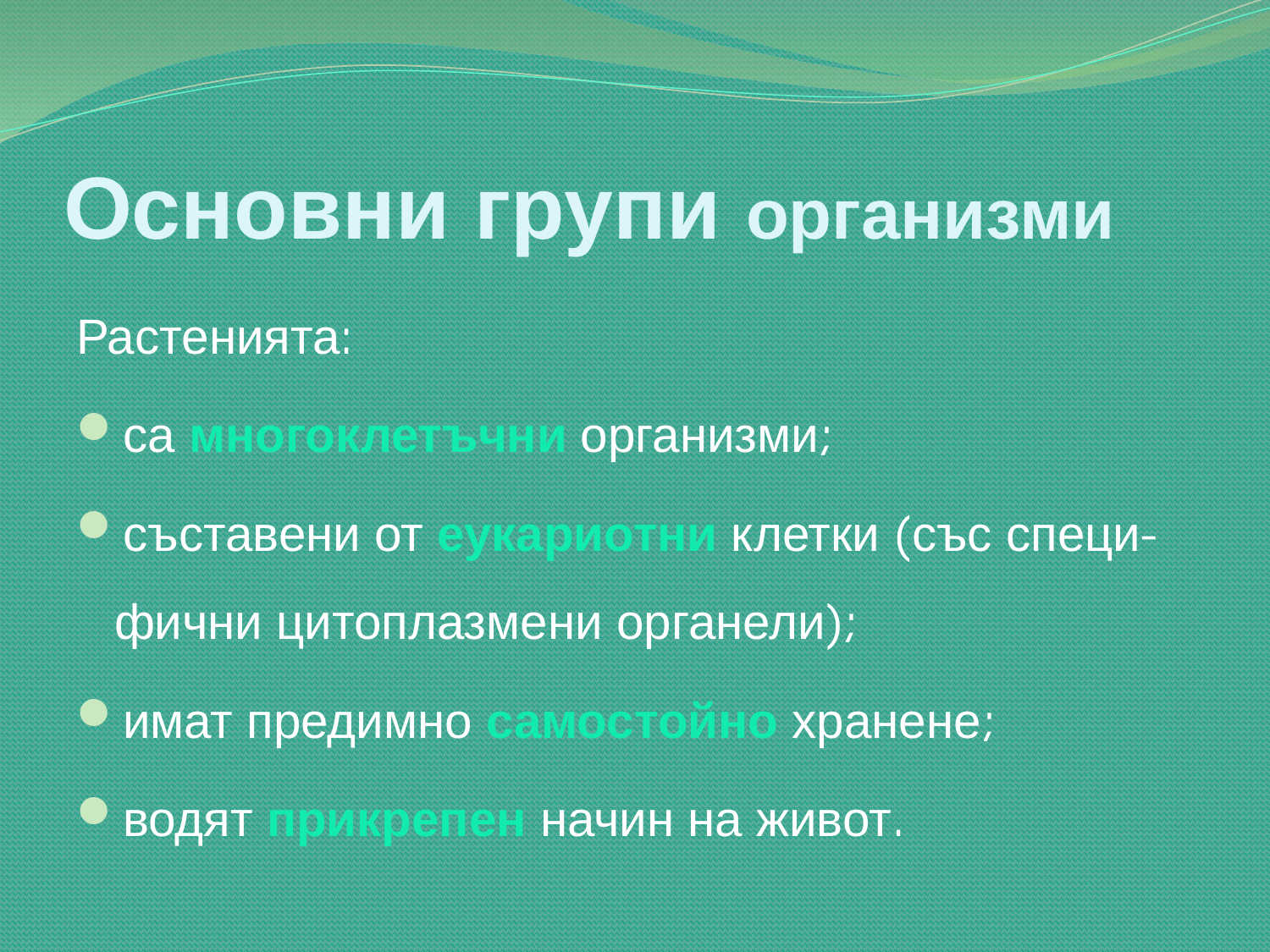

# Основни групи организми
Растенията:
са многоклетъчни организми;
съставени от еукариотни клетки (със специ-фични цитоплазмени органели);
имат предимно самостойно хранене;
водят прикрепен начин на живот.